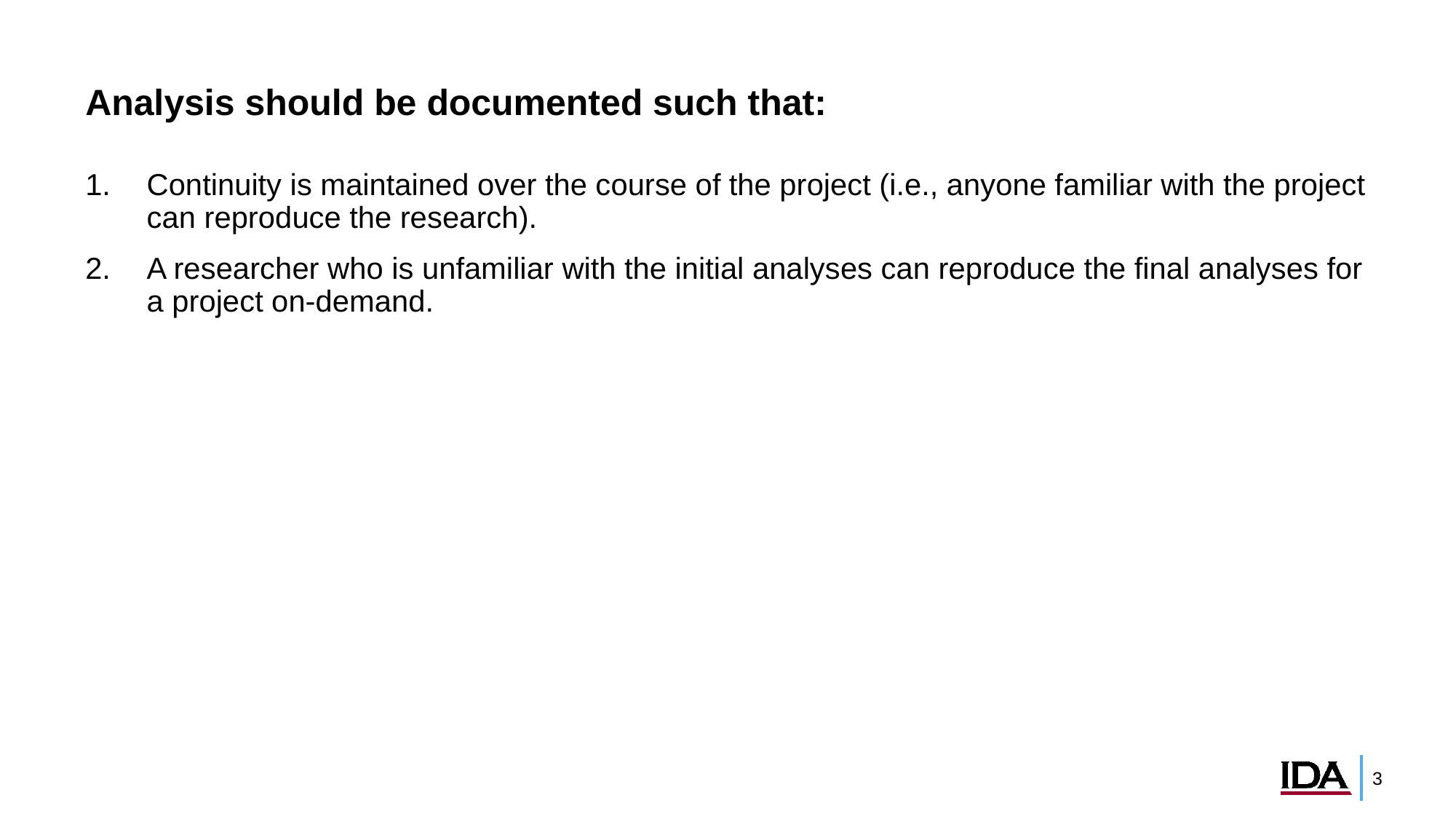

# Analysis should be documented such that:
Continuity is maintained over the course of the project (i.e., anyone familiar with the project can reproduce the research).
A researcher who is unfamiliar with the initial analyses can reproduce the final analyses for a project on-demand.